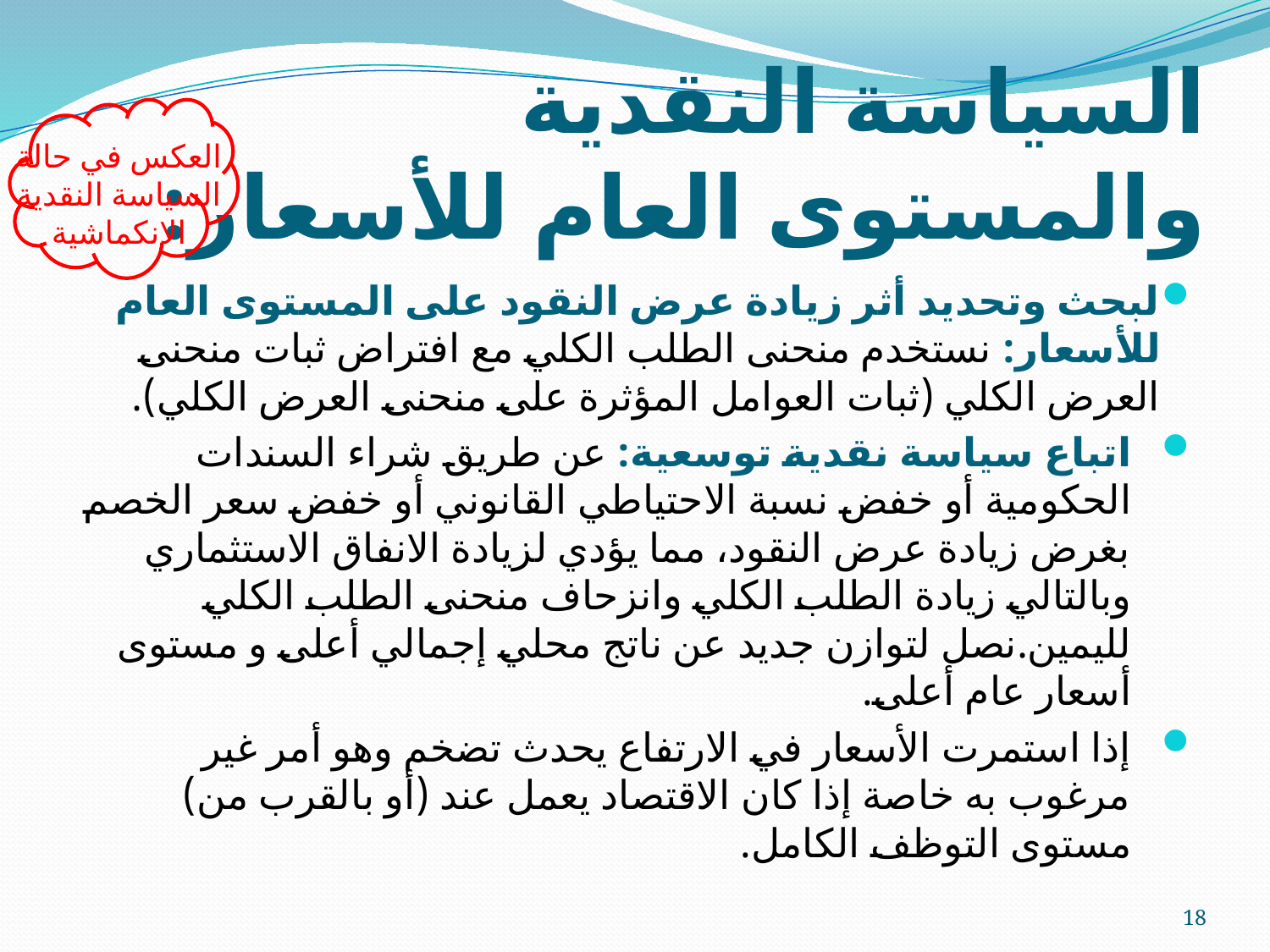

# السياسة النقدية والمستوى العام للأسعار:

العكس في حالة السياسة النقدية الانكماشية
لبحث وتحديد أثر زيادة عرض النقود على المستوى العام للأسعار: نستخدم منحنى الطلب الكلي مع افتراض ثبات منحنى العرض الكلي (ثبات العوامل المؤثرة على منحنى العرض الكلي).
اتباع سياسة نقدية توسعية: عن طريق شراء السندات الحكومية أو خفض نسبة الاحتياطي القانوني أو خفض سعر الخصم بغرض زيادة عرض النقود، مما يؤدي لزيادة الانفاق الاستثماري وبالتالي زيادة الطلب الكلي وانزحاف منحنى الطلب الكلي لليمين.نصل لتوازن جديد عن ناتج محلي إجمالي أعلى و مستوى أسعار عام أعلى.
إذا استمرت الأسعار في الارتفاع يحدث تضخم وهو أمر غير مرغوب به خاصة إذا كان الاقتصاد يعمل عند (أو بالقرب من) مستوى التوظف الكامل.
18